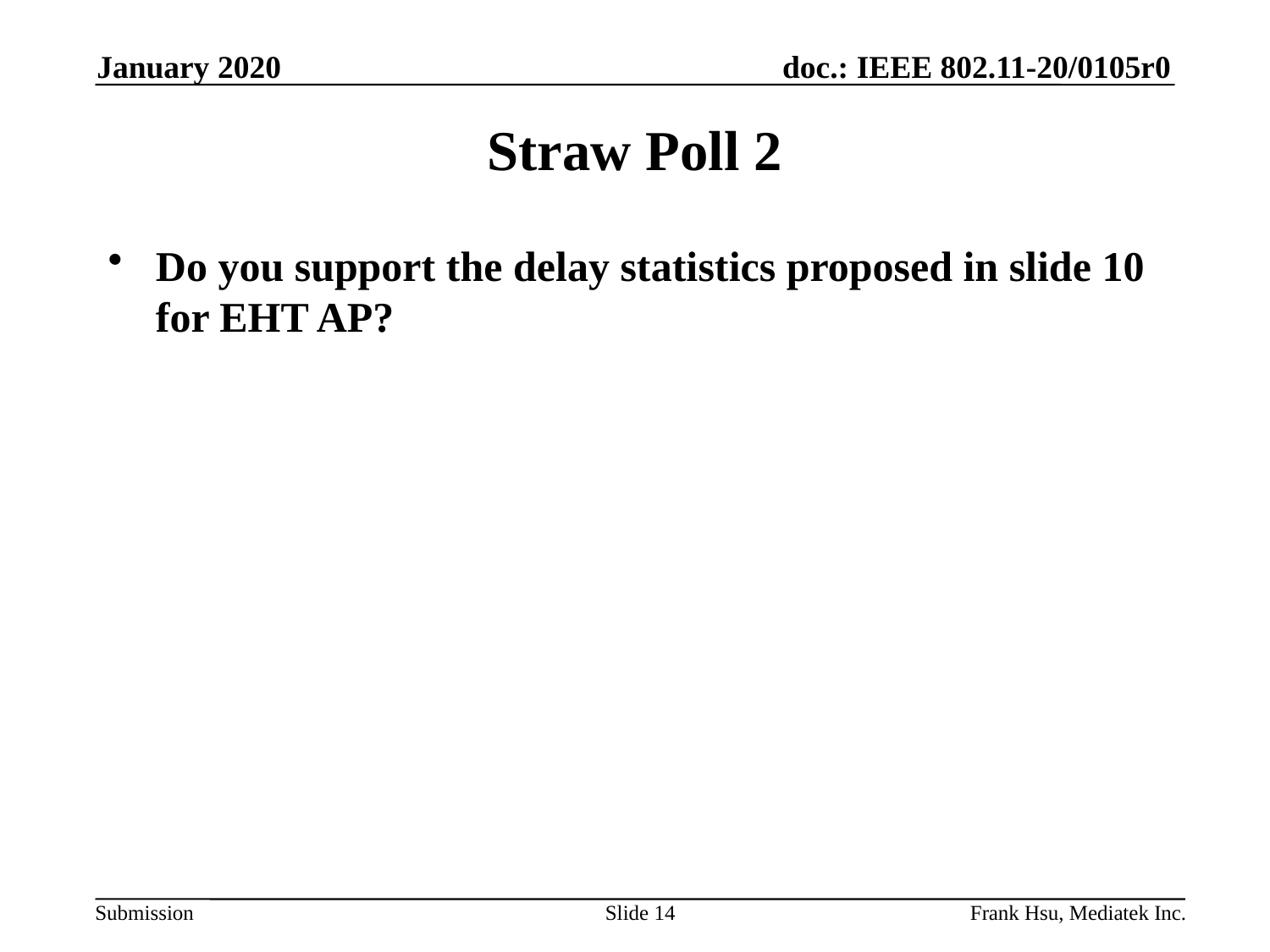

January 2020
# Straw Poll 2
Do you support the delay statistics proposed in slide 10 for EHT AP?
Slide 14
Frank Hsu, Mediatek Inc.